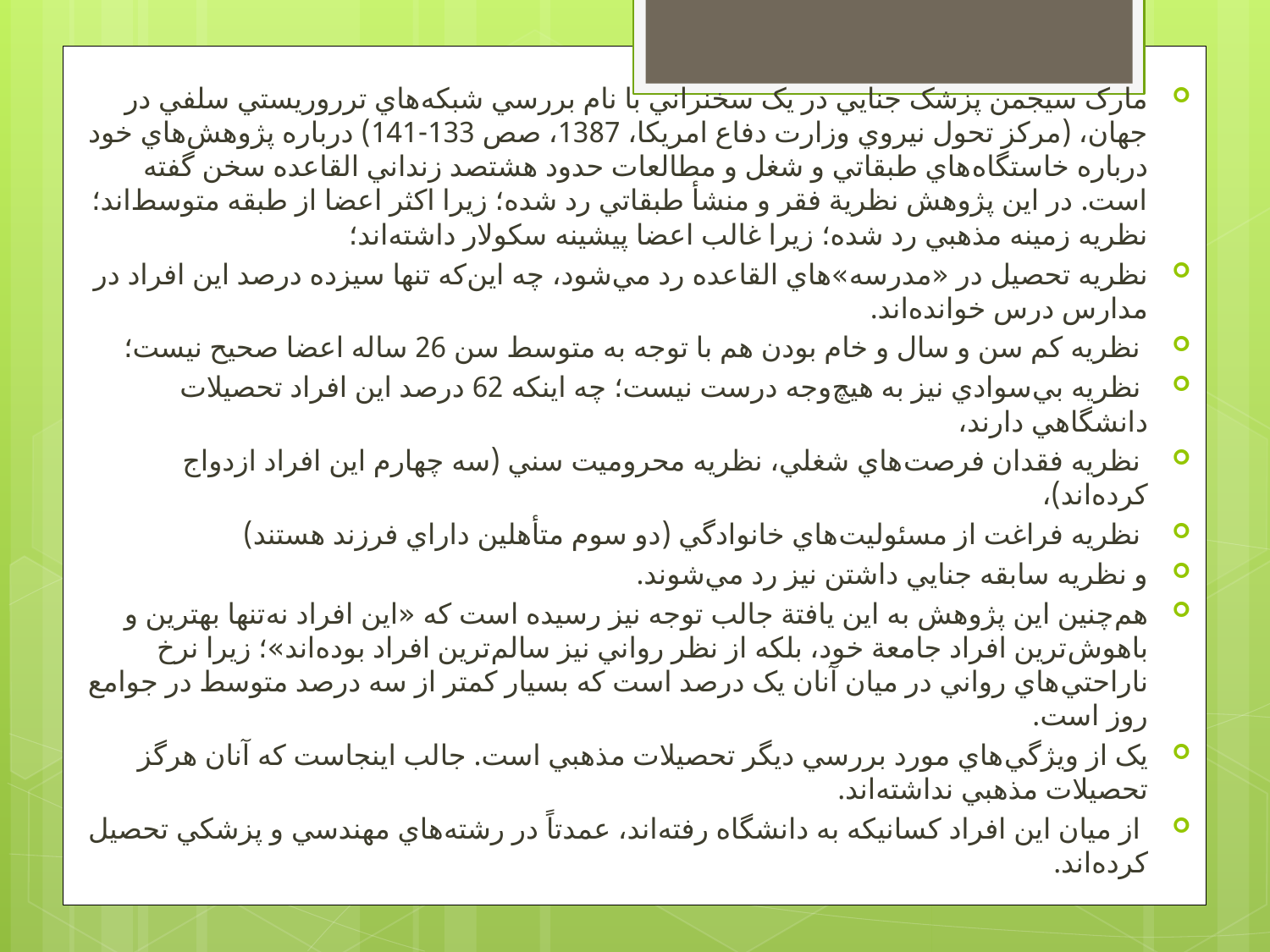

مارک سيجمن پزشک جنايي در يک سخنراني با نام بررسي شبکه‌هاي ترروريستي سلفي در جهان، (مرکز تحول نيروي وزارت دفاع امريکا، 1387، صص 133-141) درباره پژوهش‌هاي خود درباره خاستگاه‌هاي طبقاتي و شغل و مطالعات حدود هشتصد زنداني القاعده سخن گفته است. در اين پژوهش نظرية فقر و منشأ طبقاتي رد شده؛ زيرا اکثر اعضا از طبقه متوسط‌اند؛ نظريه زمينه مذهبي رد شده؛ زيرا غالب اعضا پيشينه سکولار داشته‌اند؛
نظريه تحصيل در «مدرسه‌»هاي القاعده رد مي‌شود، چه اين‌که تنها سيزده درصد اين افراد در مدارس درس خوانده‌اند.
 نظريه کم سن و سال و خام بودن هم با توجه به متوسط سن 26 ساله اعضا صحيح نيست؛
 نظريه بي‌سوادي نيز به هيچ‌وجه درست نيست؛ چه اينکه 62 درصد اين افراد تحصيلات دانشگاهي دارند،
 نظريه فقدان فرصت‌هاي شغلي، نظريه محروميت سني (سه چهارم اين افراد ازدواج کرده‌اند)،
 نظريه فراغت از مسئوليت‌هاي خانوادگي (دو سوم متأهلين داراي فرزند هستند)
و نظريه سابقه جنايي داشتن نيز رد مي‌شوند.
هم‌چنين اين پژوهش به اين يافتة جالب توجه نيز رسيده است که «اين افراد نه‌تنها بهترين و باهوش‌ترين افراد جامعة خود، بلکه از نظر رواني نيز سالم‌ترين افراد بوده‌اند»؛ زيرا نرخ ناراحتي‌هاي رواني در ميان آنان يک درصد است که بسيار کمتر از سه درصد متوسط در جوامع روز است.
يک از ويژگي‌هاي مورد بررسي ديگر تحصيلات مذهبي است. جالب اينجاست که آنان هرگز تحصيلات مذهبي نداشته‌اند.
 از ميان اين افراد کسانيکه به دانشگاه رفته‌اند، عمدتاً در رشته‌هاي مهندسي و پزشکي تحصيل کرده‌اند.

#